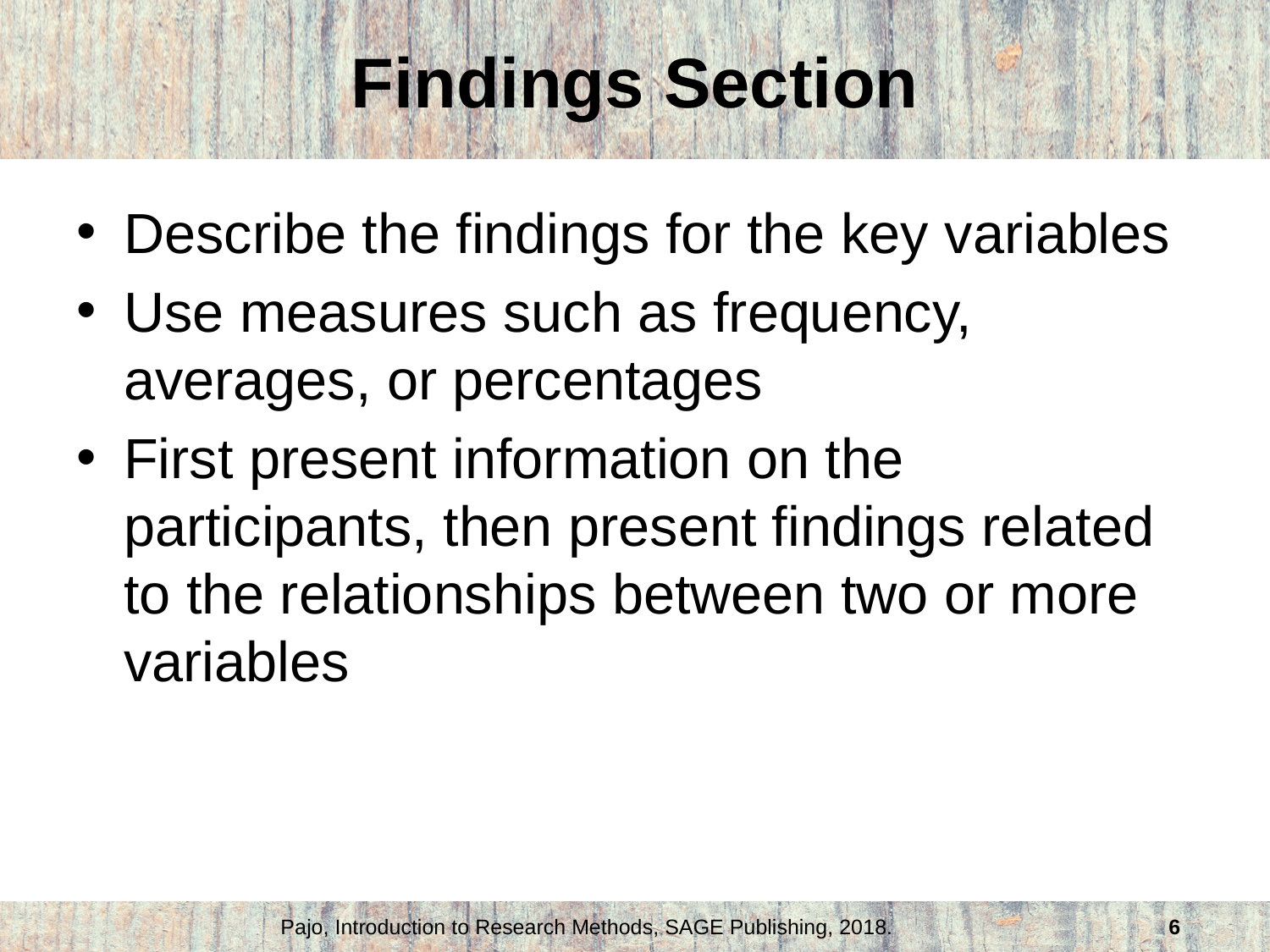

# Findings Section
Describe the findings for the key variables
Use measures such as frequency, averages, or percentages
First present information on the participants, then present findings related to the relationships between two or more variables
Pajo, Introduction to Research Methods, SAGE Publishing, 2018.
6